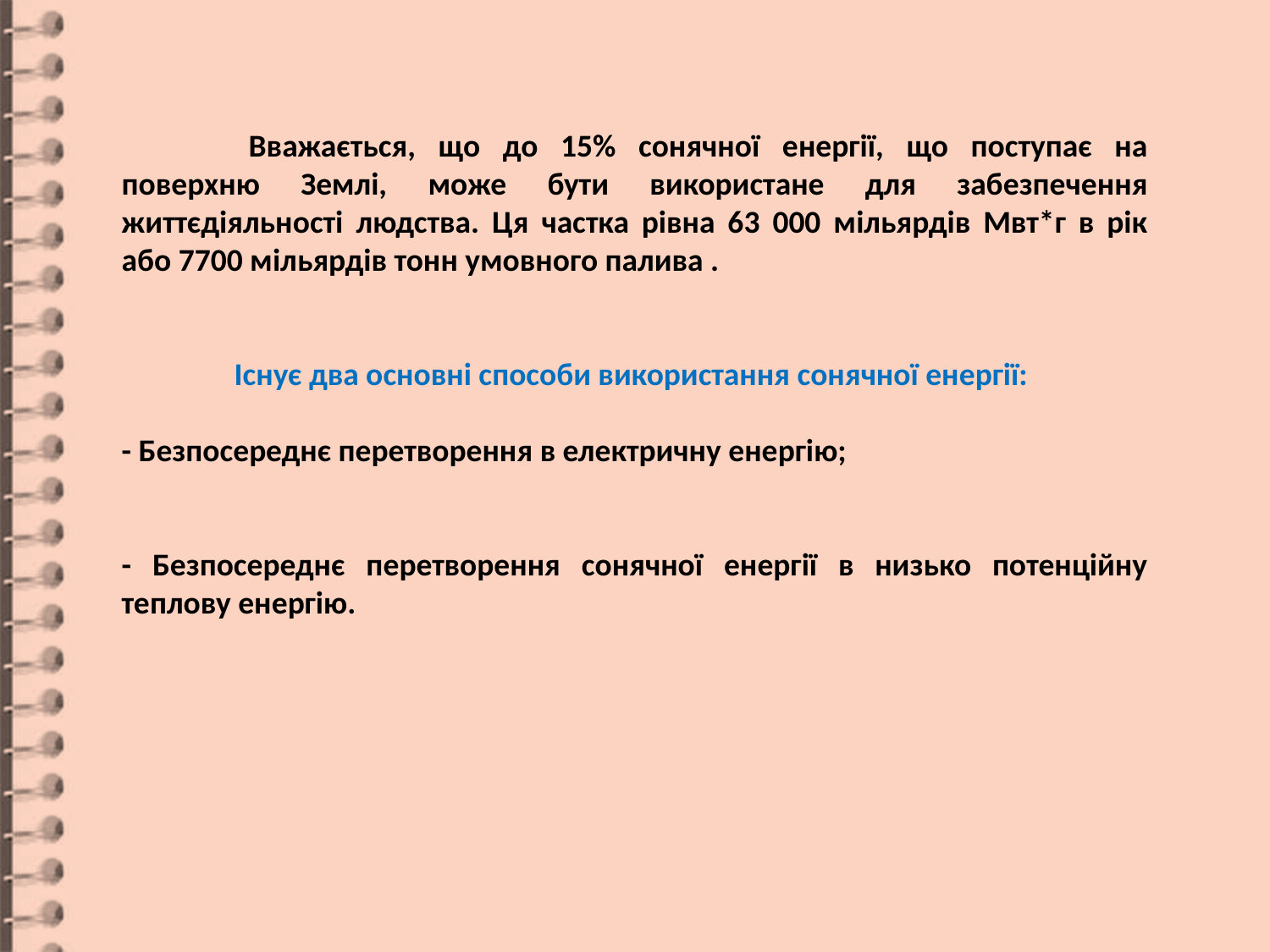

Вважається, що до 15% сонячної енергії, що поступає на поверхню Землі, може бути використане для забезпечення життєдіяльності людства. Ця частка рівна 63 000 мільярдів Мвт*г в рік або 7700 мільярдів тонн умовного палива .

Існує два основні способи використання сонячної енергії:

- Безпосереднє перетворення в електричну енергію;

- Безпосереднє перетворення сонячної енергії в низько потенційну теплову енергію.